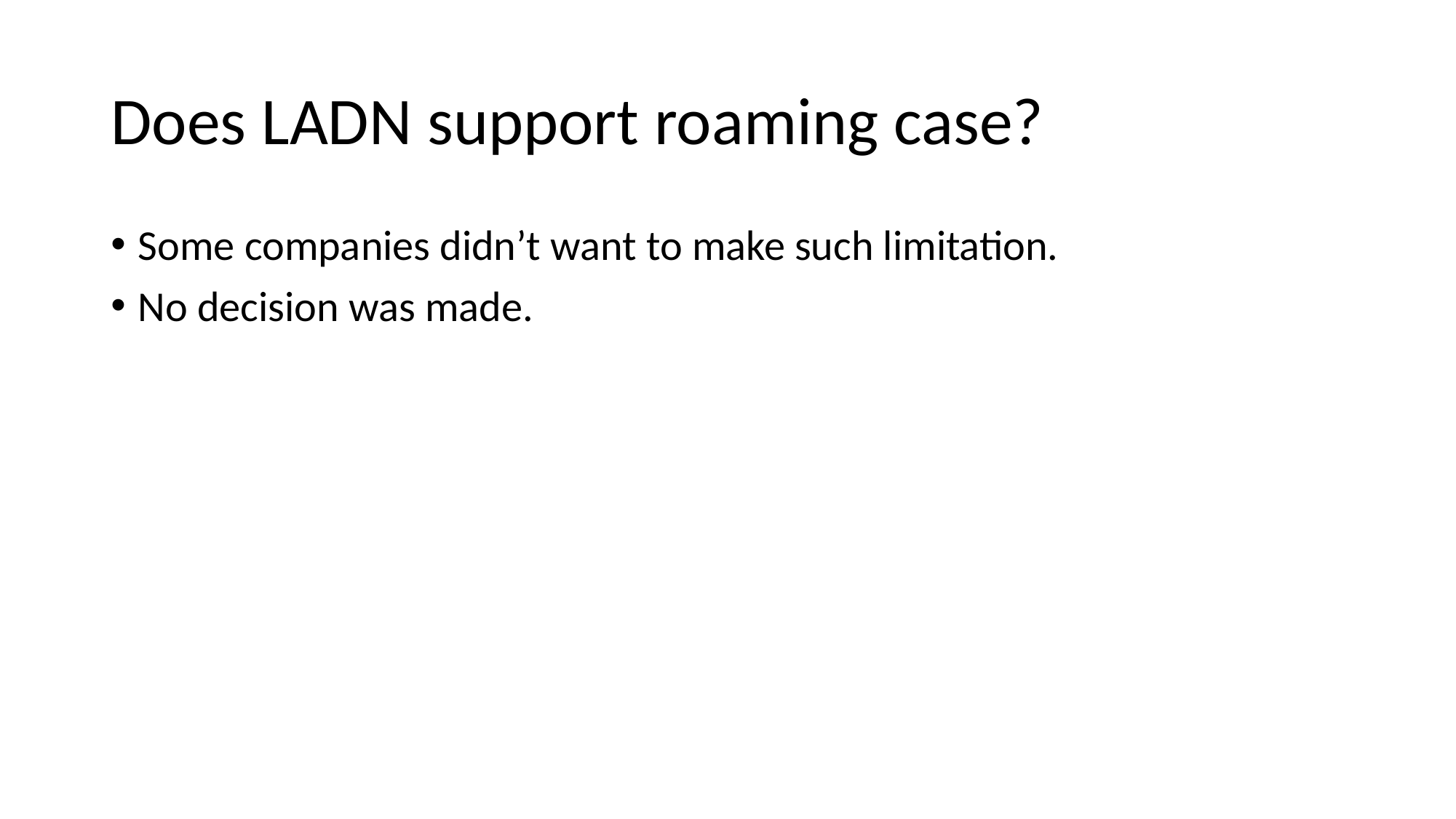

# Does LADN support roaming case?
Some companies didn’t want to make such limitation.
No decision was made.